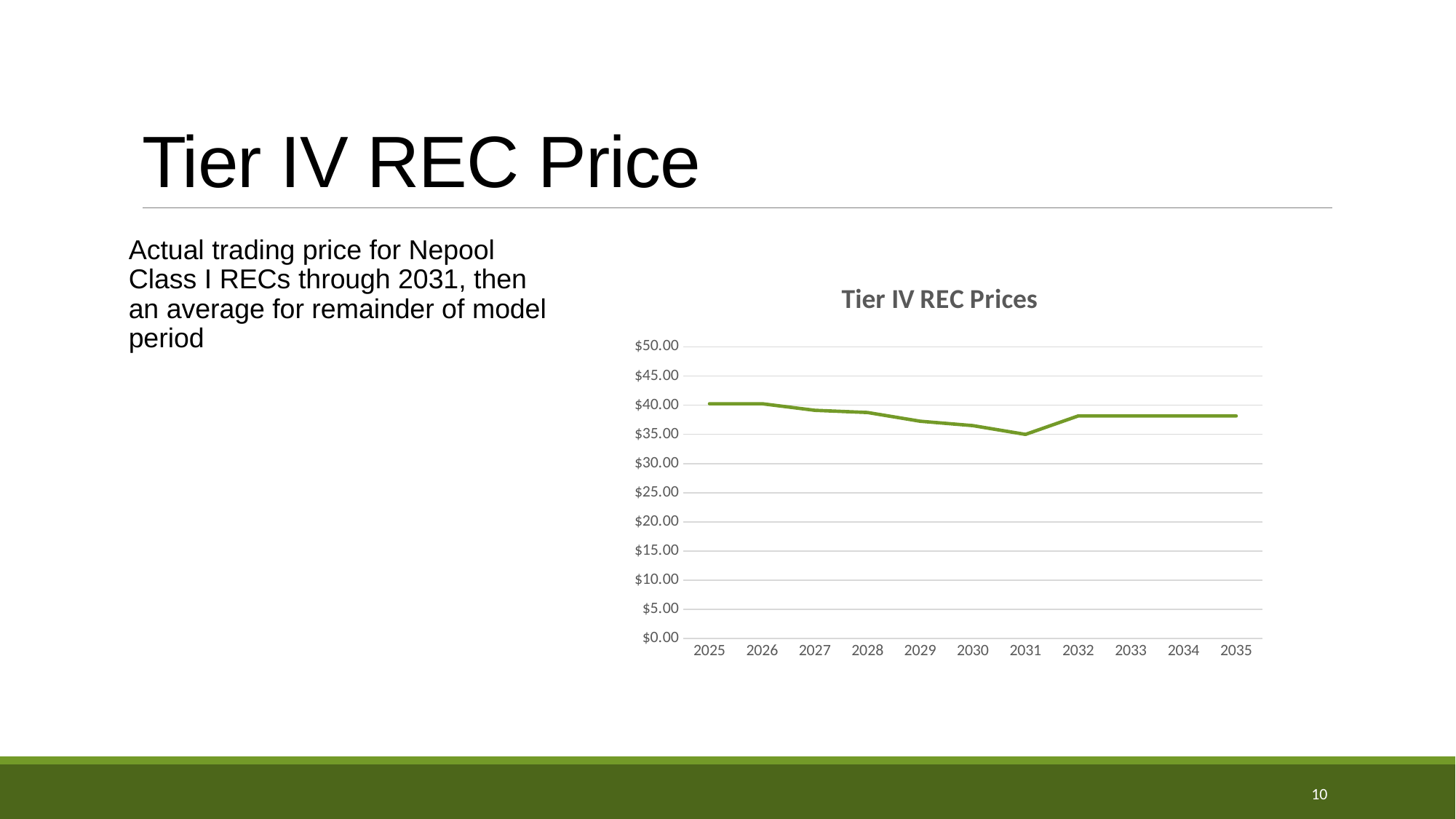

# Tier IV REC Price
Actual trading price for Nepool Class I RECs through 2031, then an average for remainder of model period

### Chart: Tier IV REC Prices

| Category |  |
|---|---|
| 2025 | 40.25 |
| 2026 | 40.25 |
| 2027 | 39.125 |
| 2028 | 38.75 |
| 2029 | 37.25 |
| 2030 | 36.5 |
| 2031 | 35.0 |
| 2032 | 38.160714285714285 |
| 2033 | 38.160714285714285 |
| 2034 | 38.160714285714285 |
| 2035 | 38.160714285714285 |
10